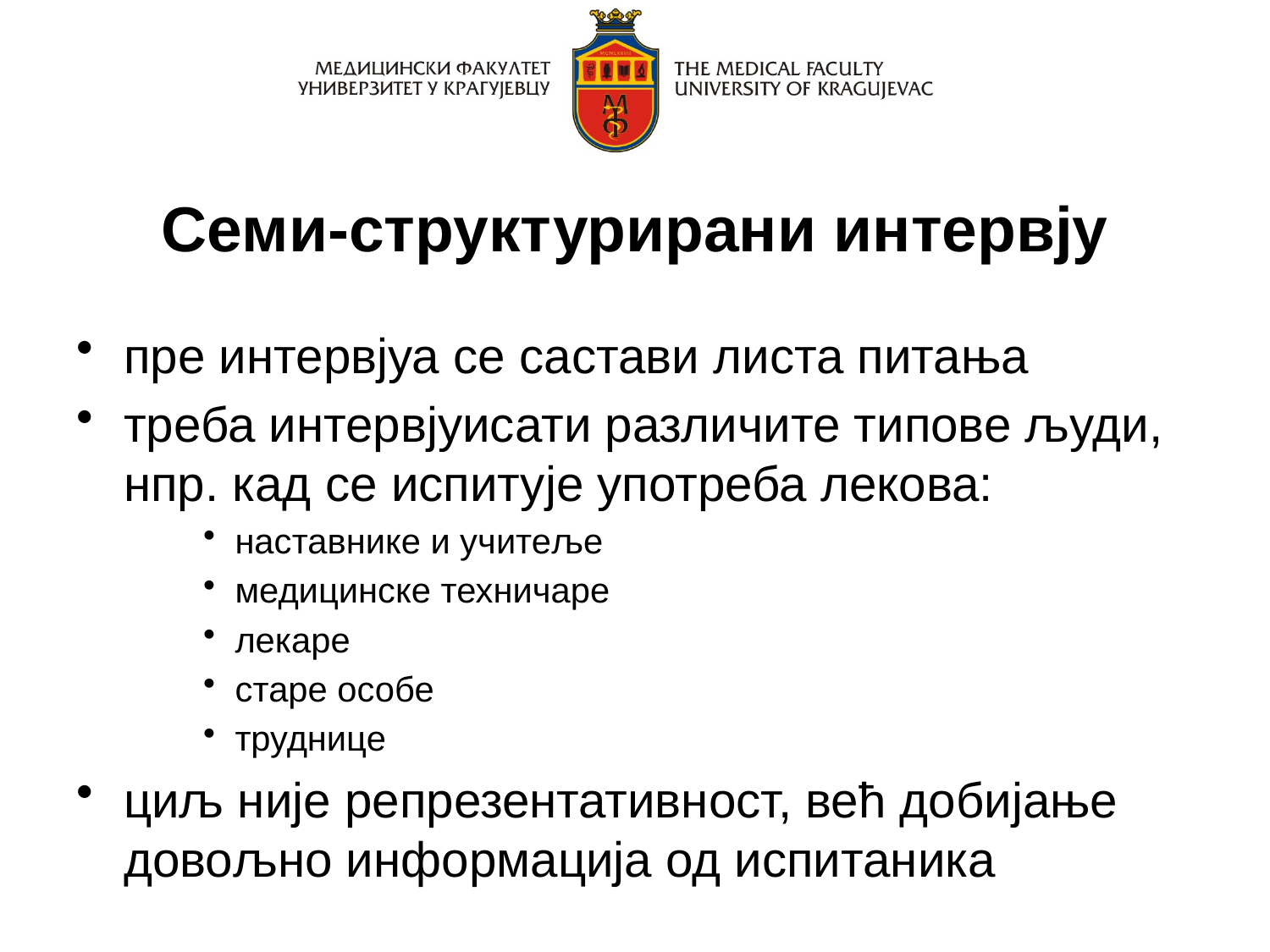

# Семи-структурирани интервју
пре интервјуа се састави листа питања
треба интервјуисати различите типове људи, нпр. кад се испитује употреба лекова:
наставнике и учитеље
медицинске техничаре
лекаре
старе особе
труднице
циљ није репрезентативност, већ добијање довољно информација од испитаника